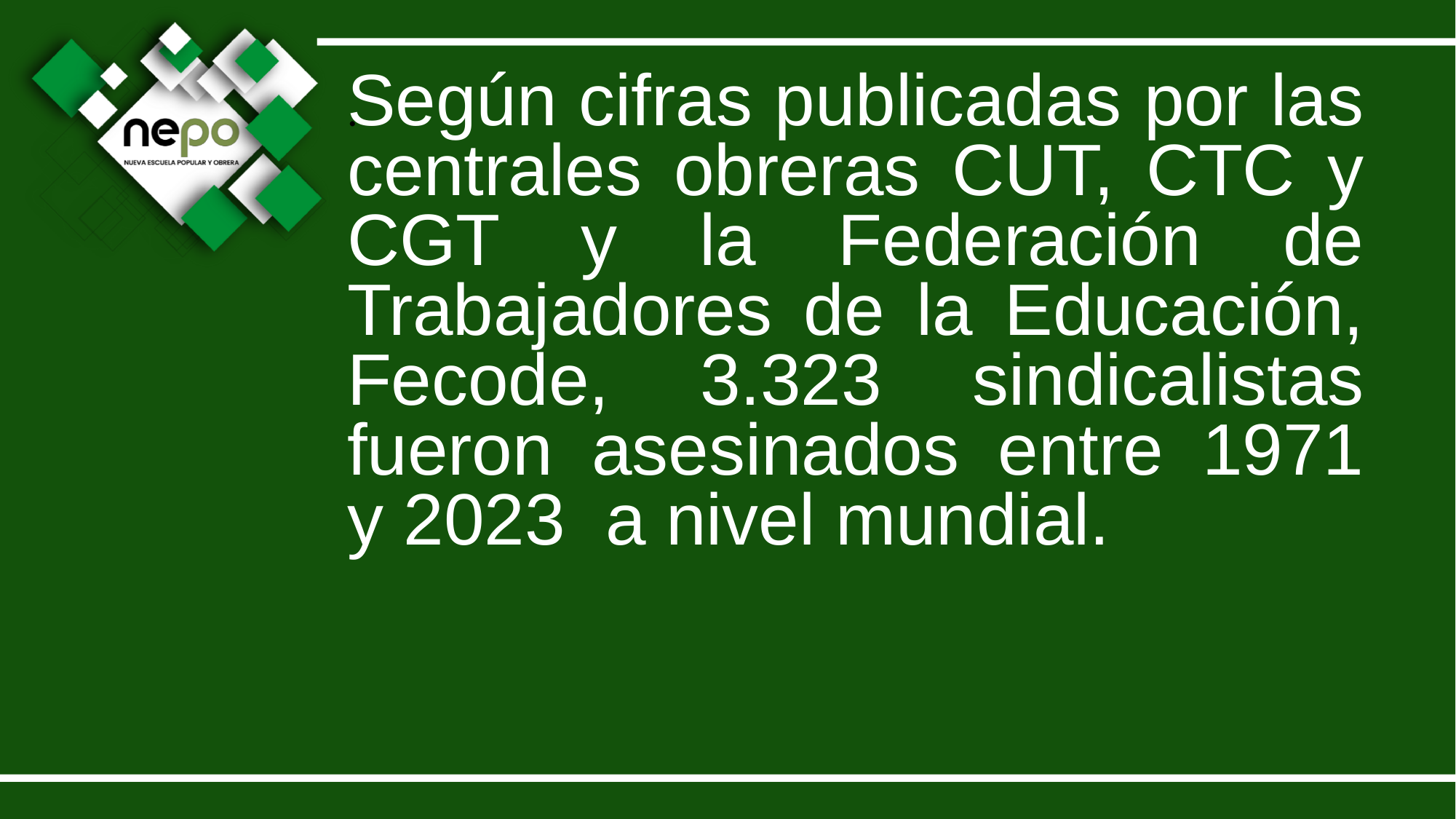

Según cifras publicadas por las centrales obreras CUT, CTC y CGT y la Federación de Trabajadores de la Educación, Fecode, 3.323 sindicalistas fueron asesinados entre 1971 y 2023  a nivel mundial.

.